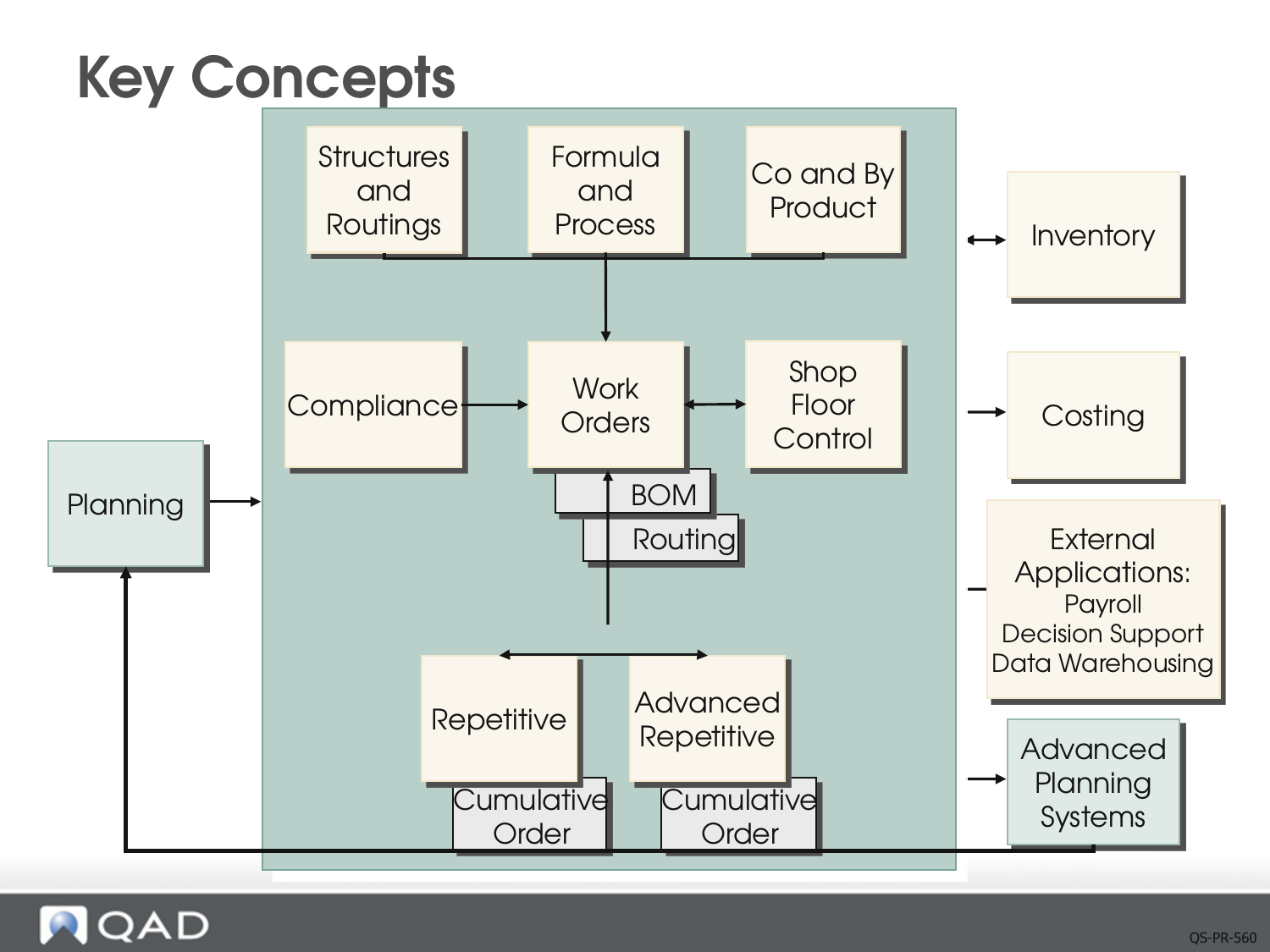

# Key Concepts

Formula
and
Process
Co and By
Product
Structures
and
Routings
Inventory

Shop
Floor
Control
Compliance
Work
Orders
Costing

Planning

            BOM

External
Applications:
Payroll
Decision Support
Data Warehousing

         Routing

Repetitive
Advanced
Repetitive
Advanced
Planning
Systems
Cumulative
Order
Cumulative
Order

QS-PR-560